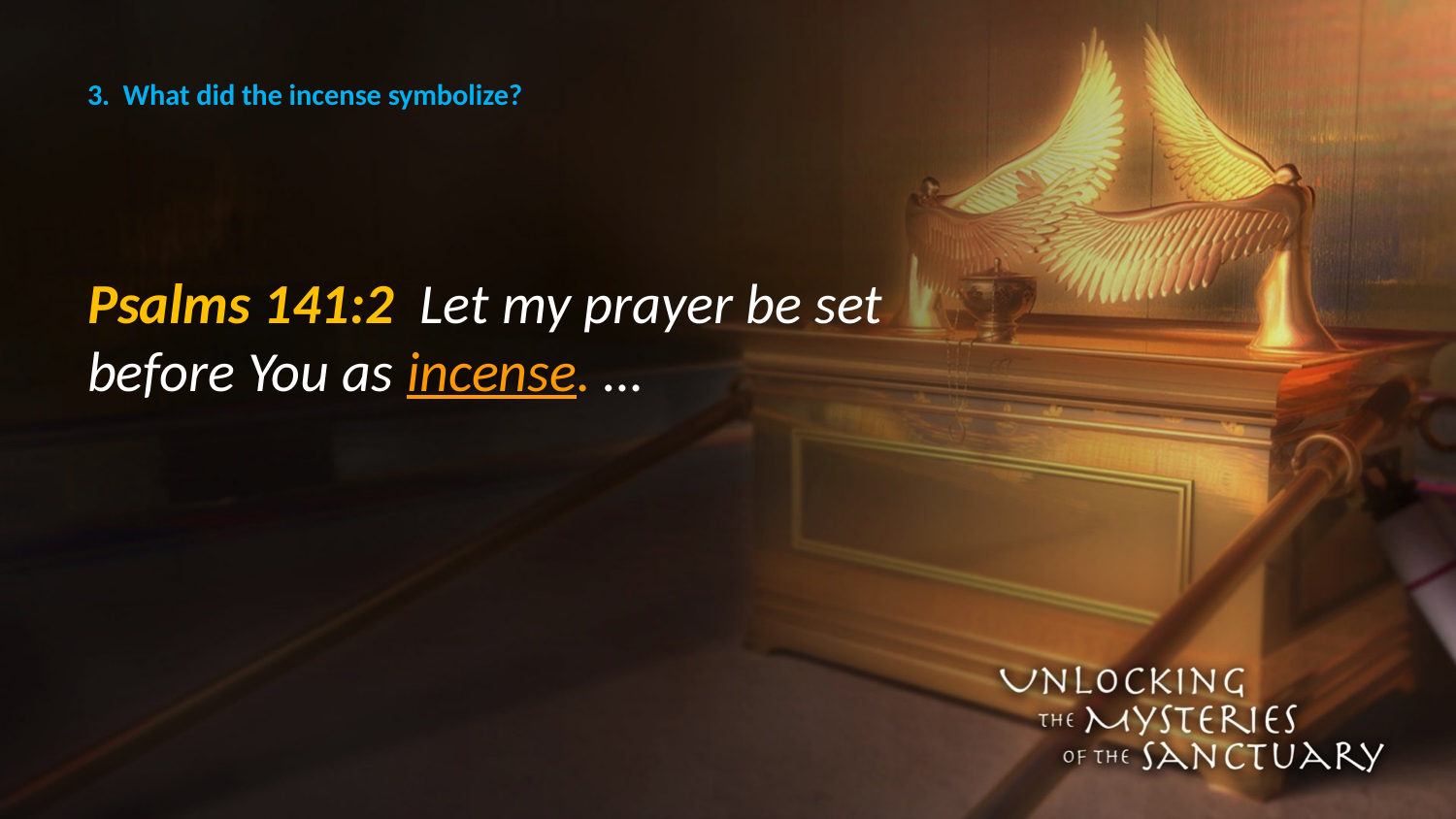

# 3.  What did the incense symbolize?

Psalms 141:2  Let my prayer be set before You as incense. …